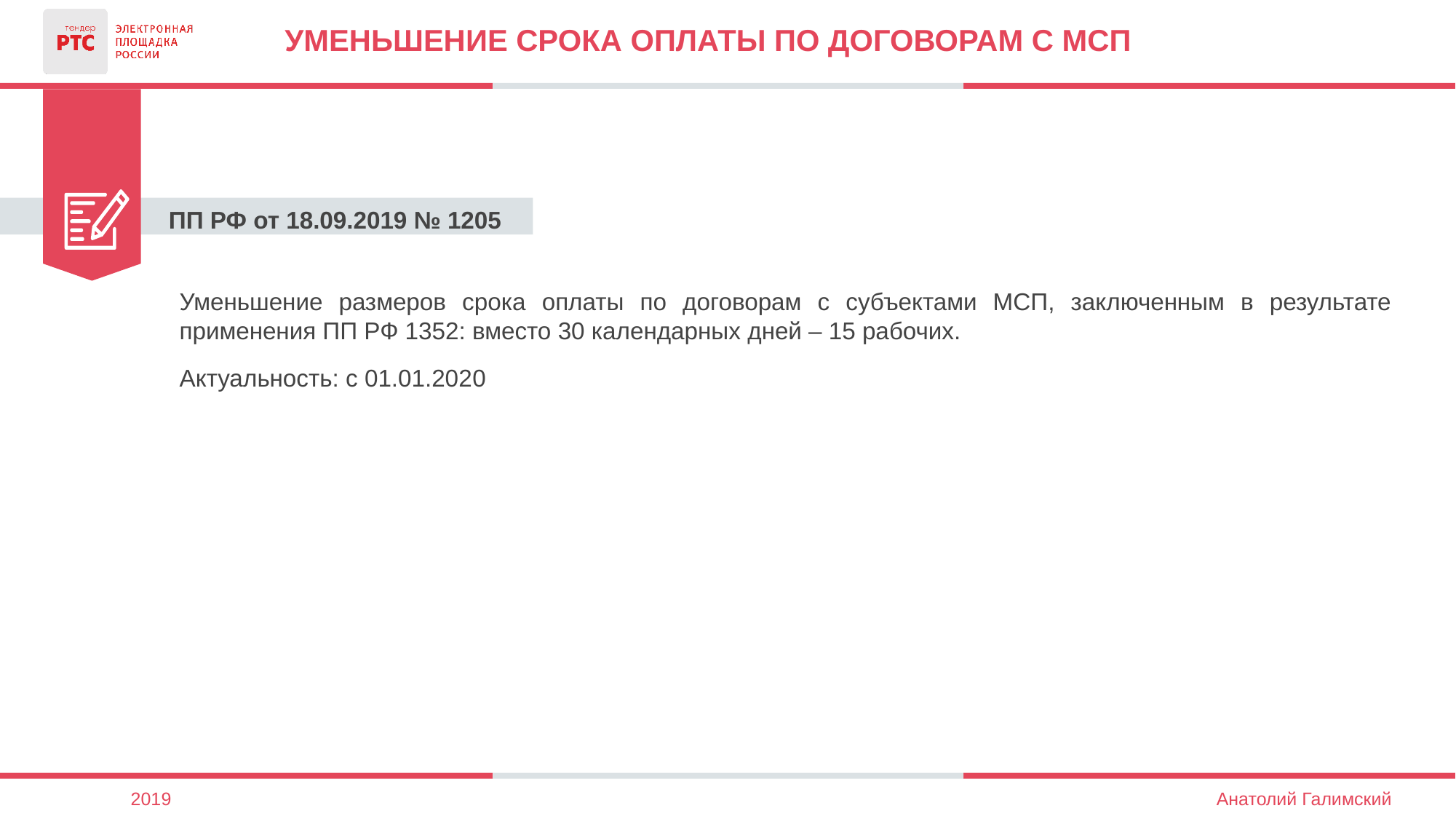

# Уменьшение срока оплаты по договорам с мсп

ПП РФ от 18.09.2019 № 1205
Уменьшение размеров срока оплаты по договорам с субъектами МСП, заключенным в результате применения ПП РФ 1352: вместо 30 календарных дней – 15 рабочих.
Актуальность: с 01.01.2020
2019
Анатолий Галимский